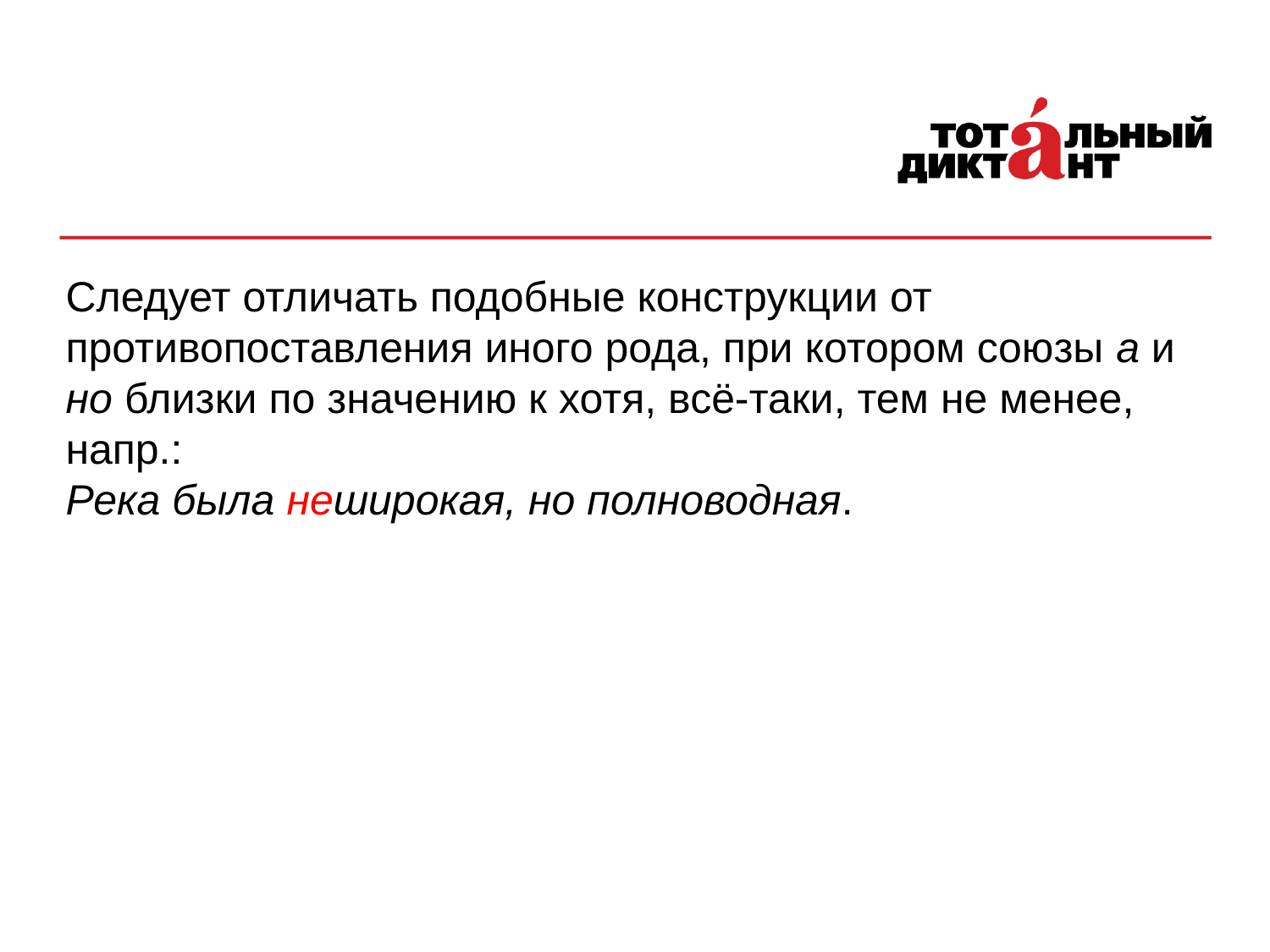

Следует отличать подобные конструкции от противопоставления иного рода, при котором союзы а и но близки по значению к хотя, всё-таки, тем не менее, напр.:
Река была неширокая, но полноводная.